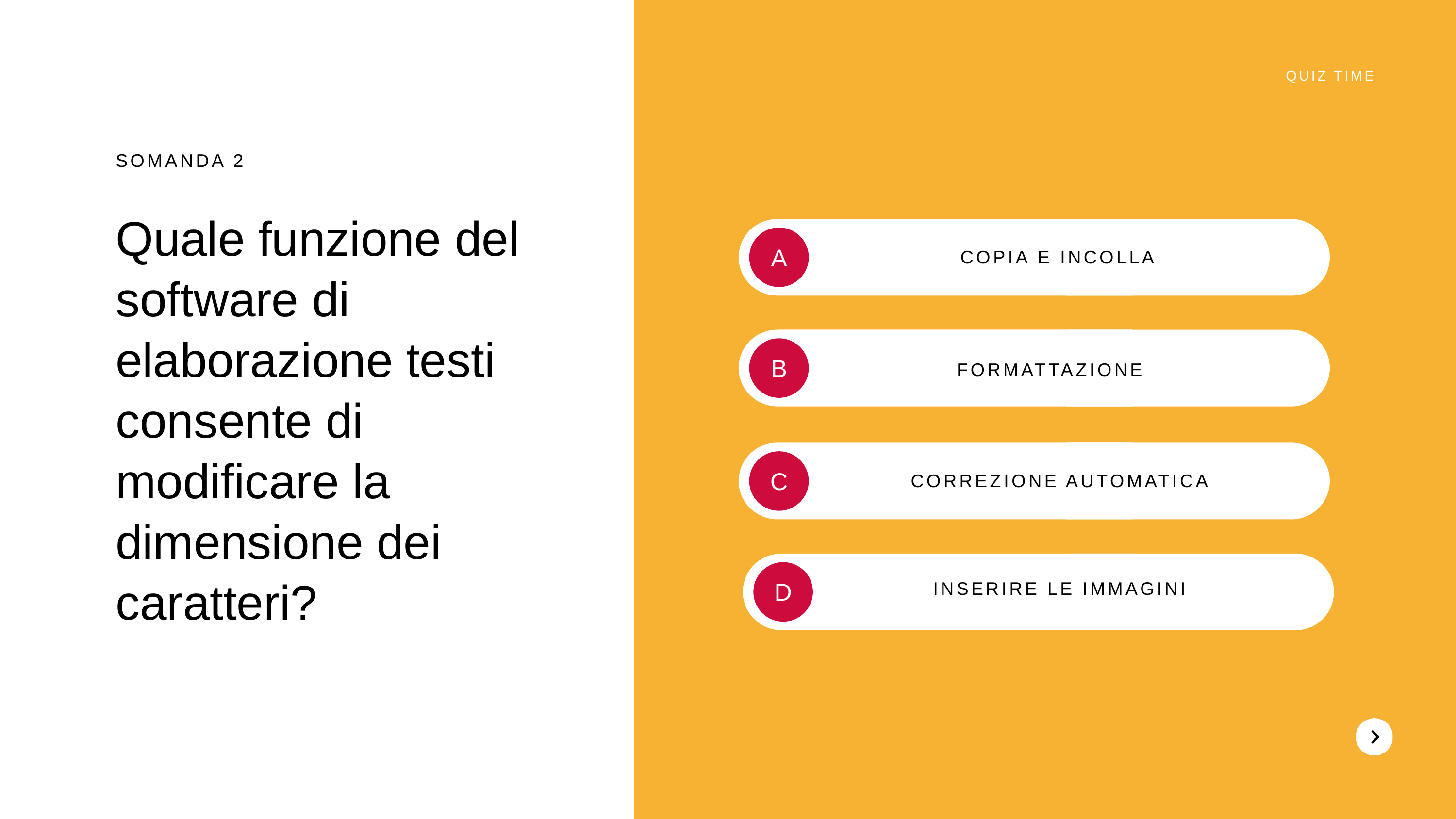

QUIZ TIME
SOMANDA 2
Quale funzione del software di elaborazione testi consente di modificare la dimensione dei caratteri?

A
COPIA E INCOLLA

B
FORMATTAZIONE

C
CORREZIONE AUTOMATICA

D
INSERIRE LE IMMAGINI